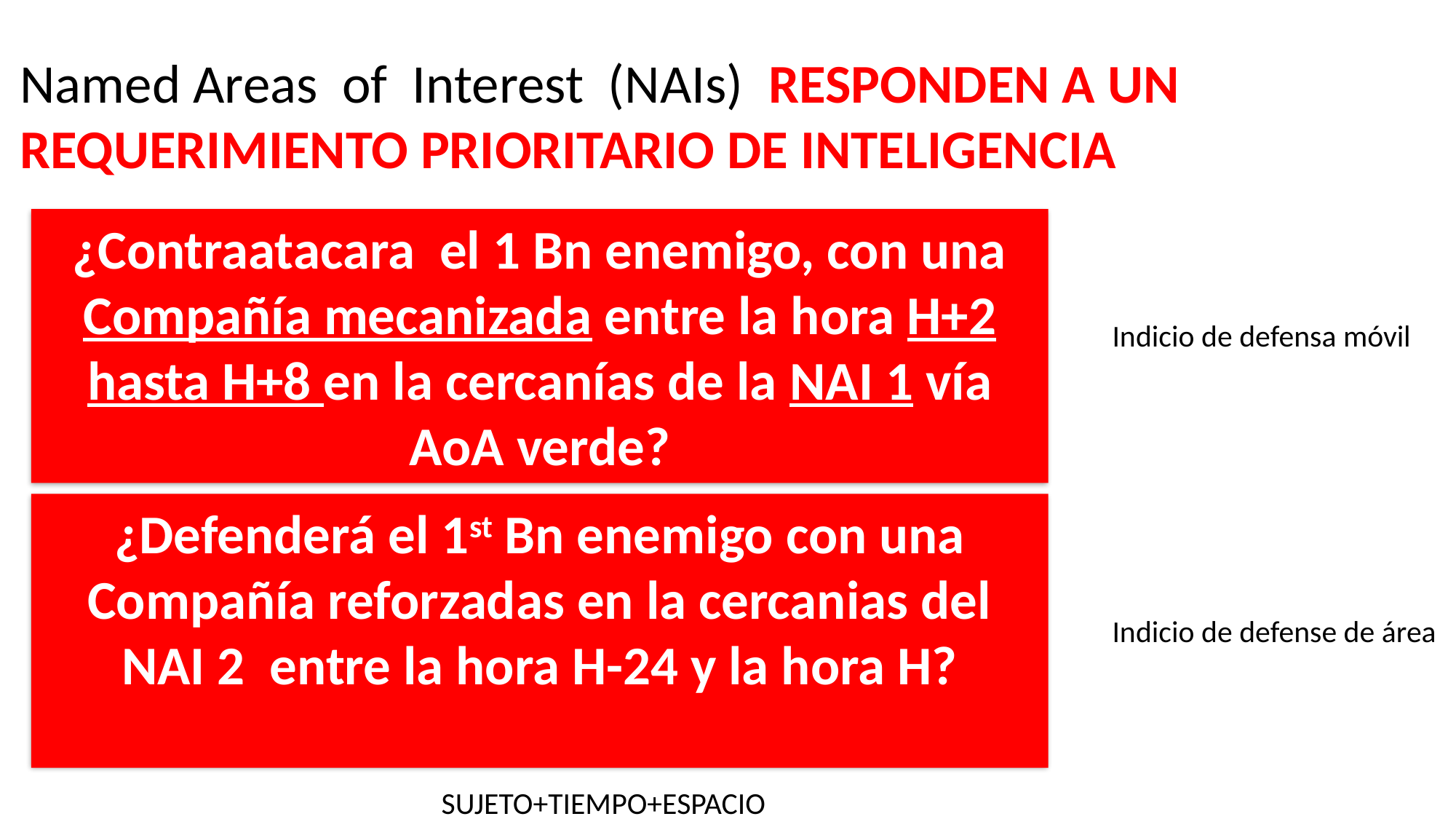

Named Areas  of  Interest  (NAIs)  RESPONDEN A UN REQUERIMIENTO PRIORITARIO DE INTELIGENCIA

¿Contraatacara  el 1 Bn enemigo, con una Compañía mecanizada entre la hora H+2 hasta H+8 en la cercanías de la NAI 1 vía AoA verde?
Indicio de defensa móvil
¿Defenderá el 1st Bn enemigo con una Compañía reforzadas en la cercanias del NAI 2  entre la hora H-24 y la hora H?
Indicio de defense de área
SUJETO+TIEMPO+ESPACIO